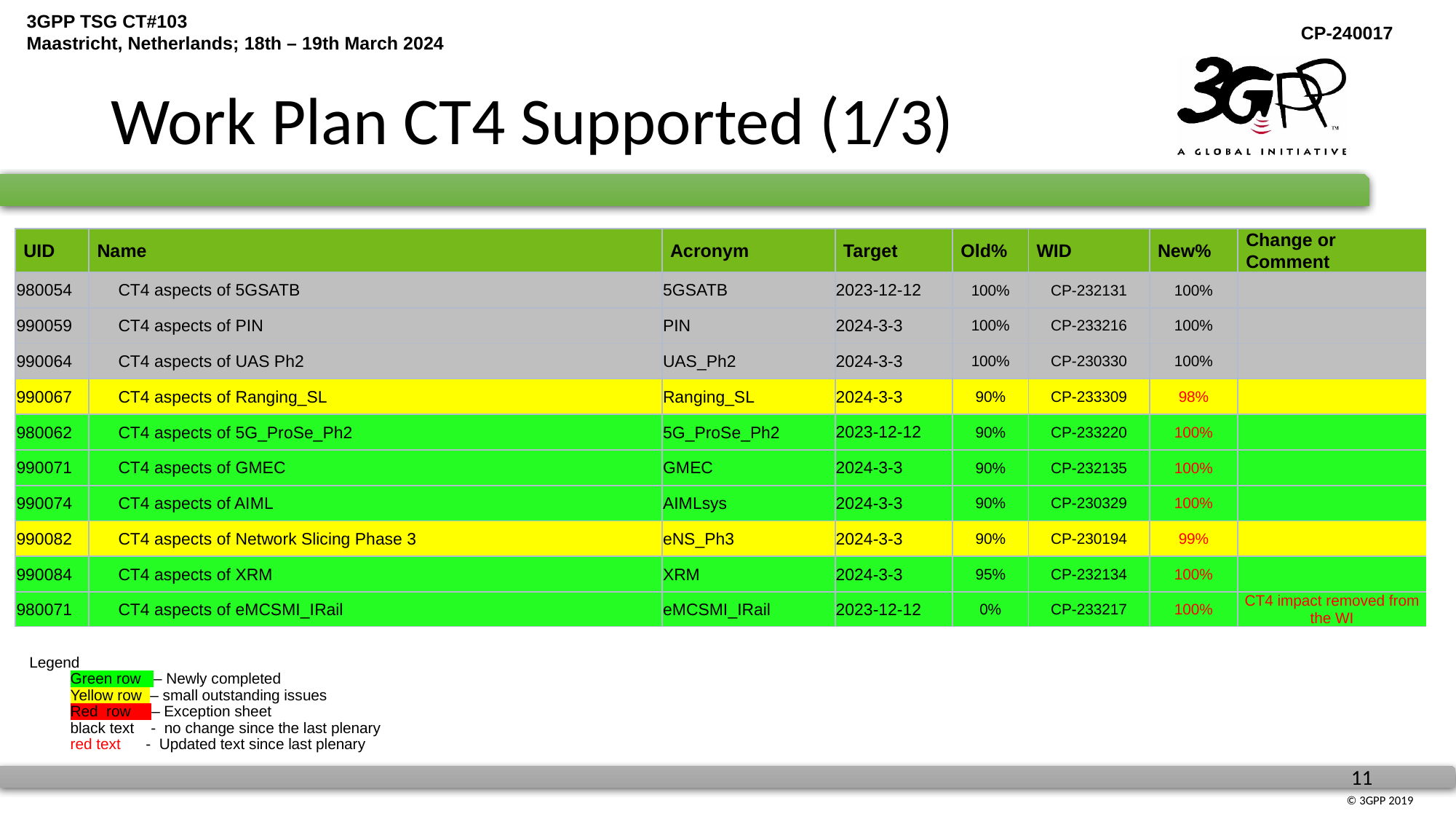

# Work Plan CT4 Supported (1/3)
| UID | Name | Acronym | Target | Old% | WID | New% | Change or Comment |
| --- | --- | --- | --- | --- | --- | --- | --- |
| 980054 | CT4 aspects of 5GSATB | 5GSATB | 2023-12-12 | 100% | CP-232131 | 100% |  |
| 990059 | CT4 aspects of PIN | PIN | 2024-3-3 | 100% | CP-233216 | 100% |  |
| 990064 | CT4 aspects of UAS Ph2 | UAS\_Ph2 | 2024-3-3 | 100% | CP-230330 | 100% |  |
| 990067 | CT4 aspects of Ranging\_SL | Ranging\_SL | 2024-3-3 | 90% | CP-233309 | 98% |  |
| 980062 | CT4 aspects of 5G\_ProSe\_Ph2 | 5G\_ProSe\_Ph2 | 2023-12-12 | 90% | CP-233220 | 100% |  |
| 990071 | CT4 aspects of GMEC | GMEC | 2024-3-3 | 90% | CP-232135 | 100% |  |
| 990074 | CT4 aspects of AIML | AIMLsys | 2024-3-3 | 90% | CP-230329 | 100% |  |
| 990082 | CT4 aspects of Network Slicing Phase 3 | eNS\_Ph3 | 2024-3-3 | 90% | CP-230194 | 99% |  |
| 990084 | CT4 aspects of XRM | XRM | 2024-3-3 | 95% | CP-232134 | 100% |  |
| 980071 | CT4 aspects of eMCSMI\_IRail | eMCSMI\_IRail | 2023-12-12 | 0% | CP-233217 | 100% | CT4 impact removed from the WI |
Legend
Green row   – Newly completed
	Yellow row  – small outstanding issues
Red  row     – Exception sheet
	black text    -  no change since the last plenary
	red text      -  Updated text since last plenary